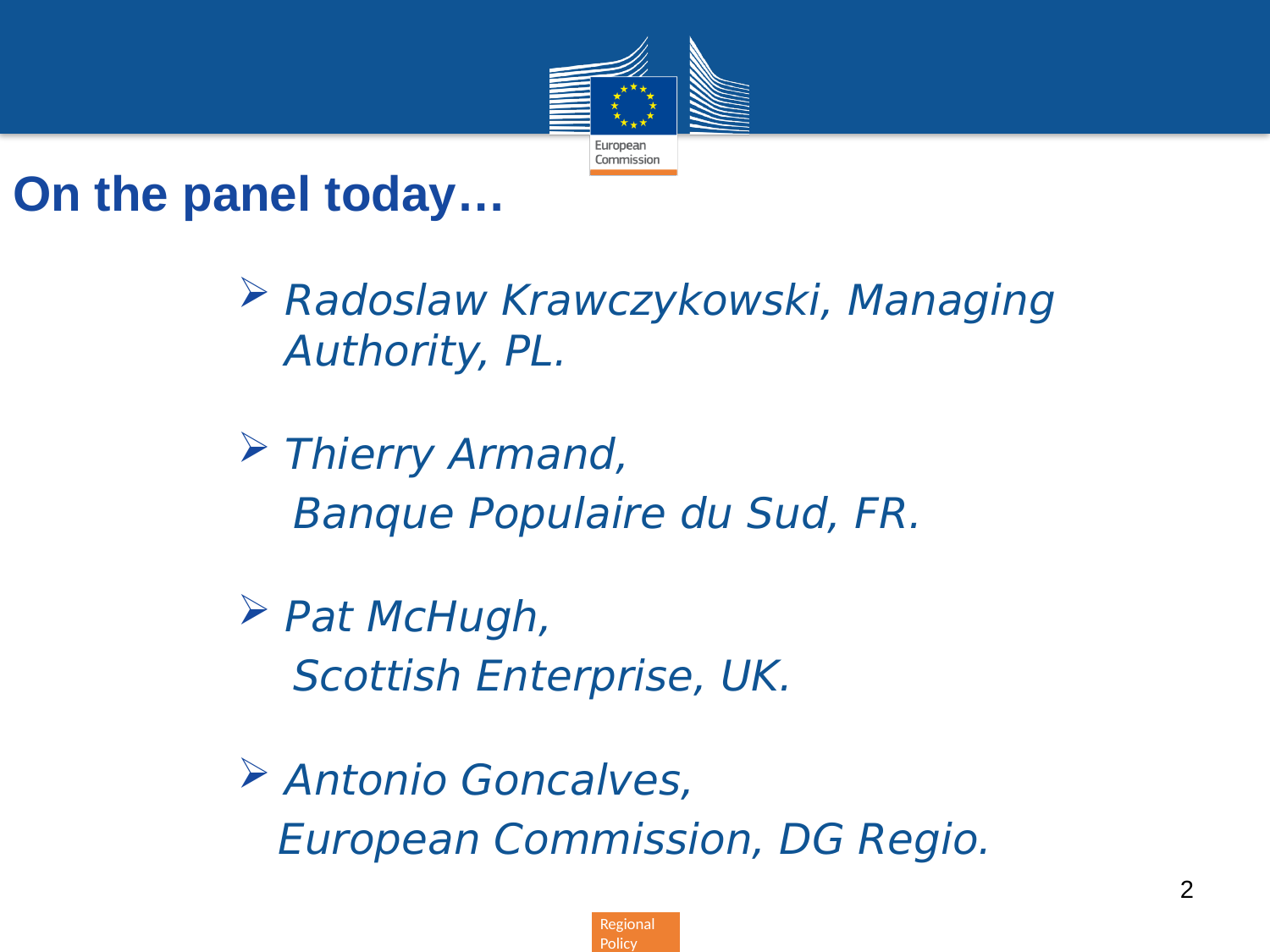

# On the panel today…
Radoslaw Krawczykowski, Managing Authority, PL.

Thierry Armand,
Banque Populaire du Sud, FR.

Pat McHugh,
Scottish Enterprise, UK.

Antonio Goncalves,
   European Commission, DG Regio.

2